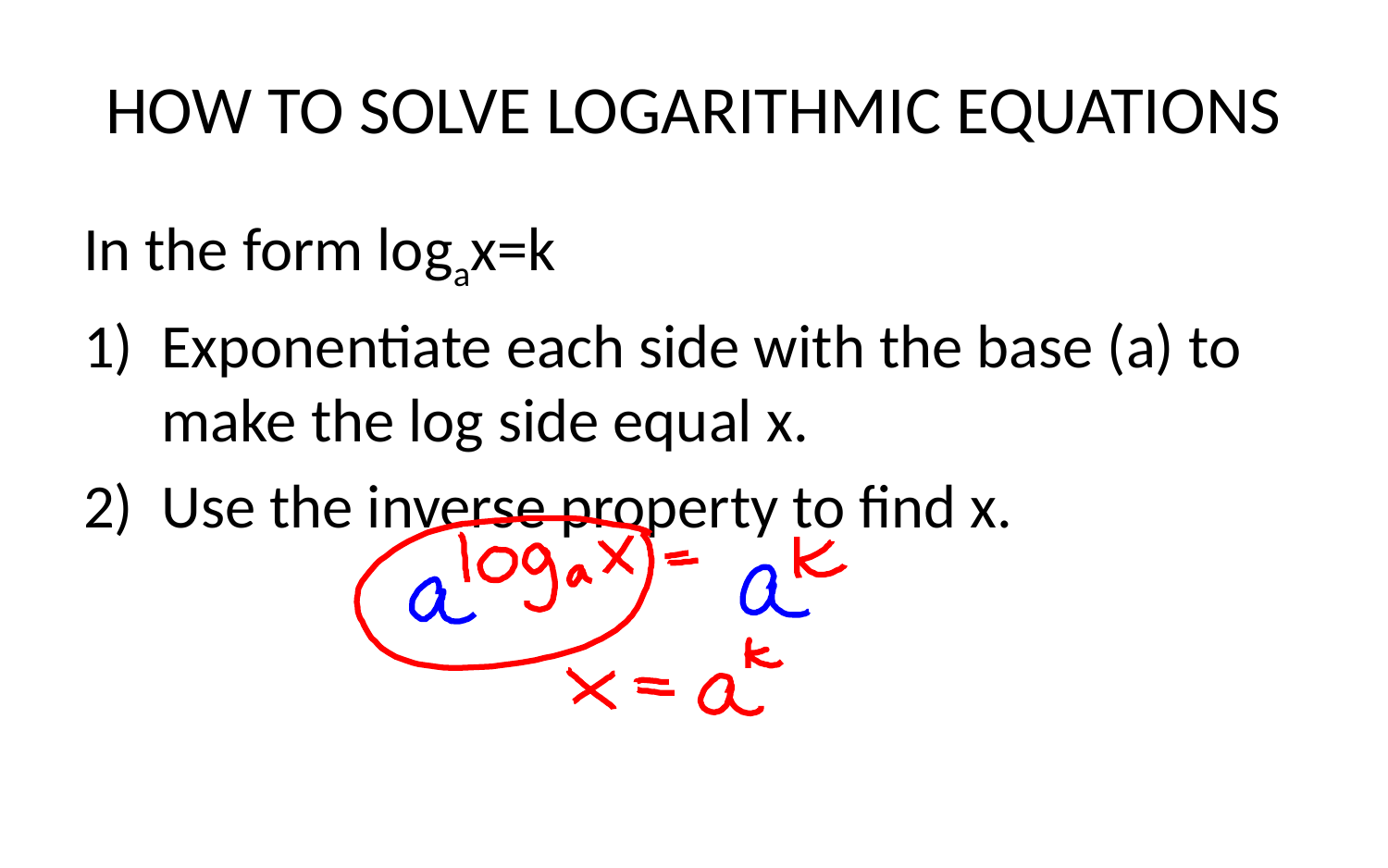

# HOW TO SOLVE LOGARITHMIC EQUATIONS
In the form logax=k
Exponentiate each side with the base (a) to make the log side equal x.
Use the inverse property to find x.